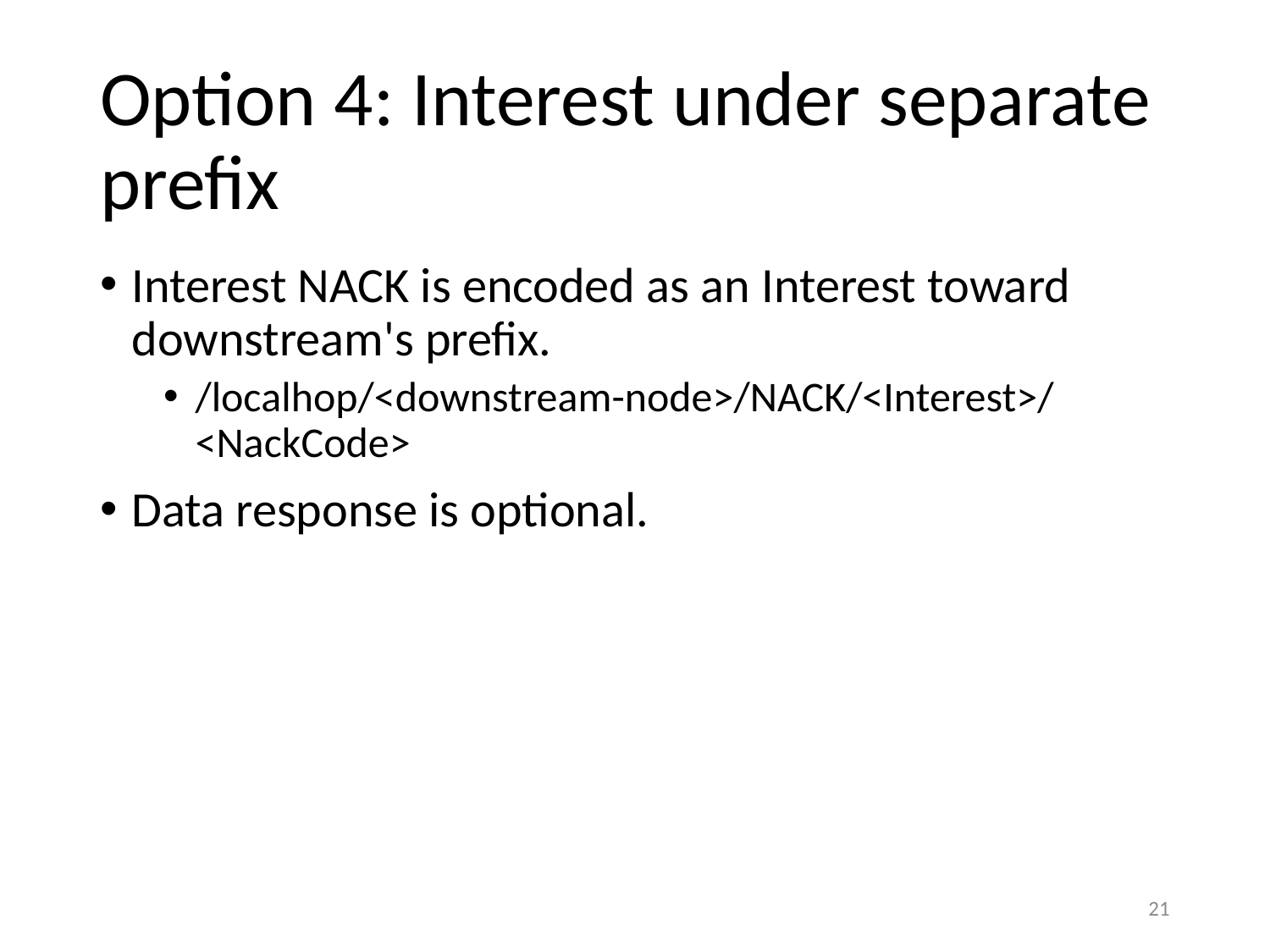

# Option 4: Interest under separate prefix
Interest NACK is encoded as an Interest toward downstream's prefix.
/localhop/<downstream-node>/NACK/<Interest>/<NackCode>
Data response is optional.
21